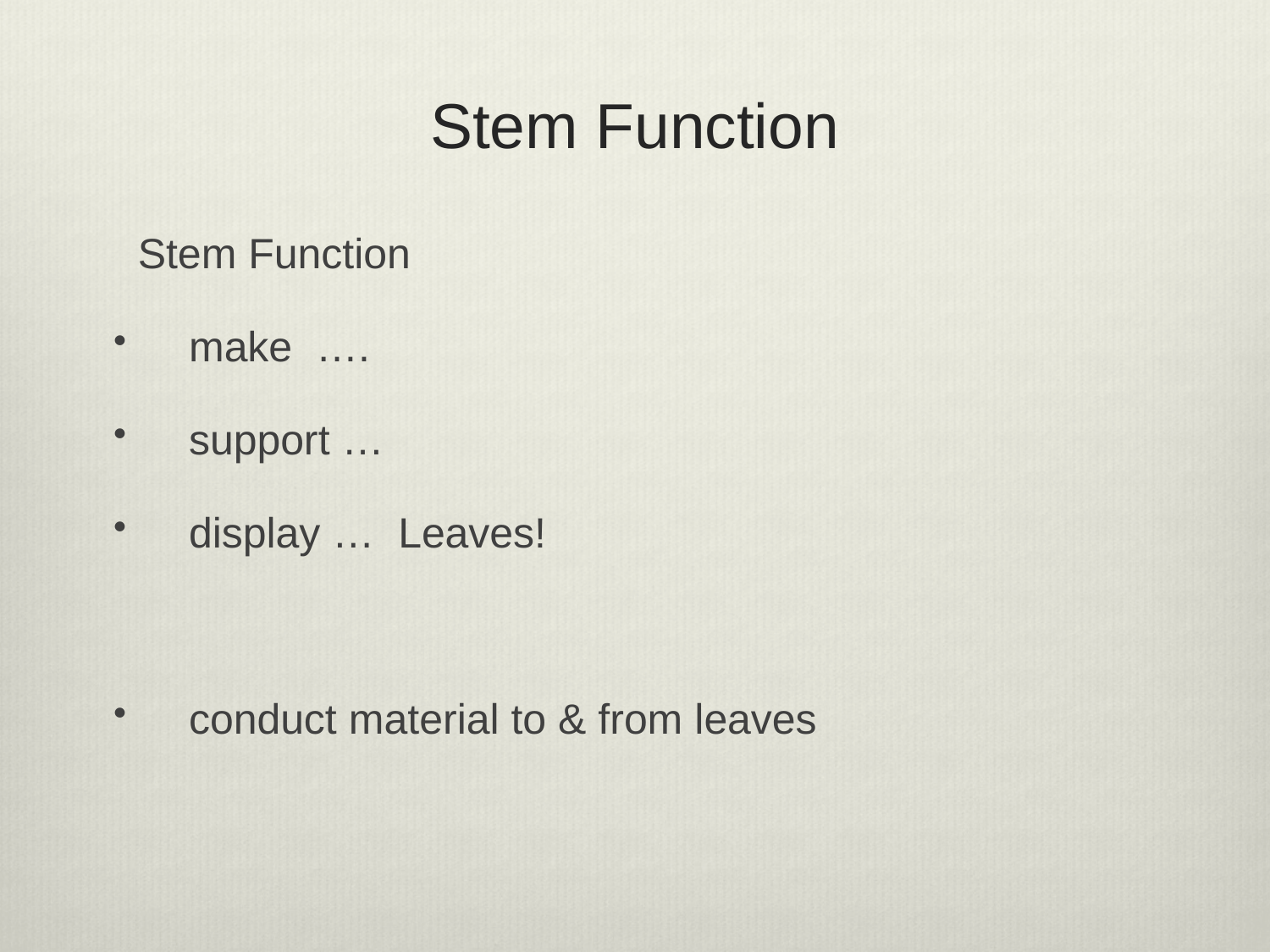

# Stem Function
     Stem Function
 make  ….
 support …
 display …  Leaves!

 conduct material to & from leaves